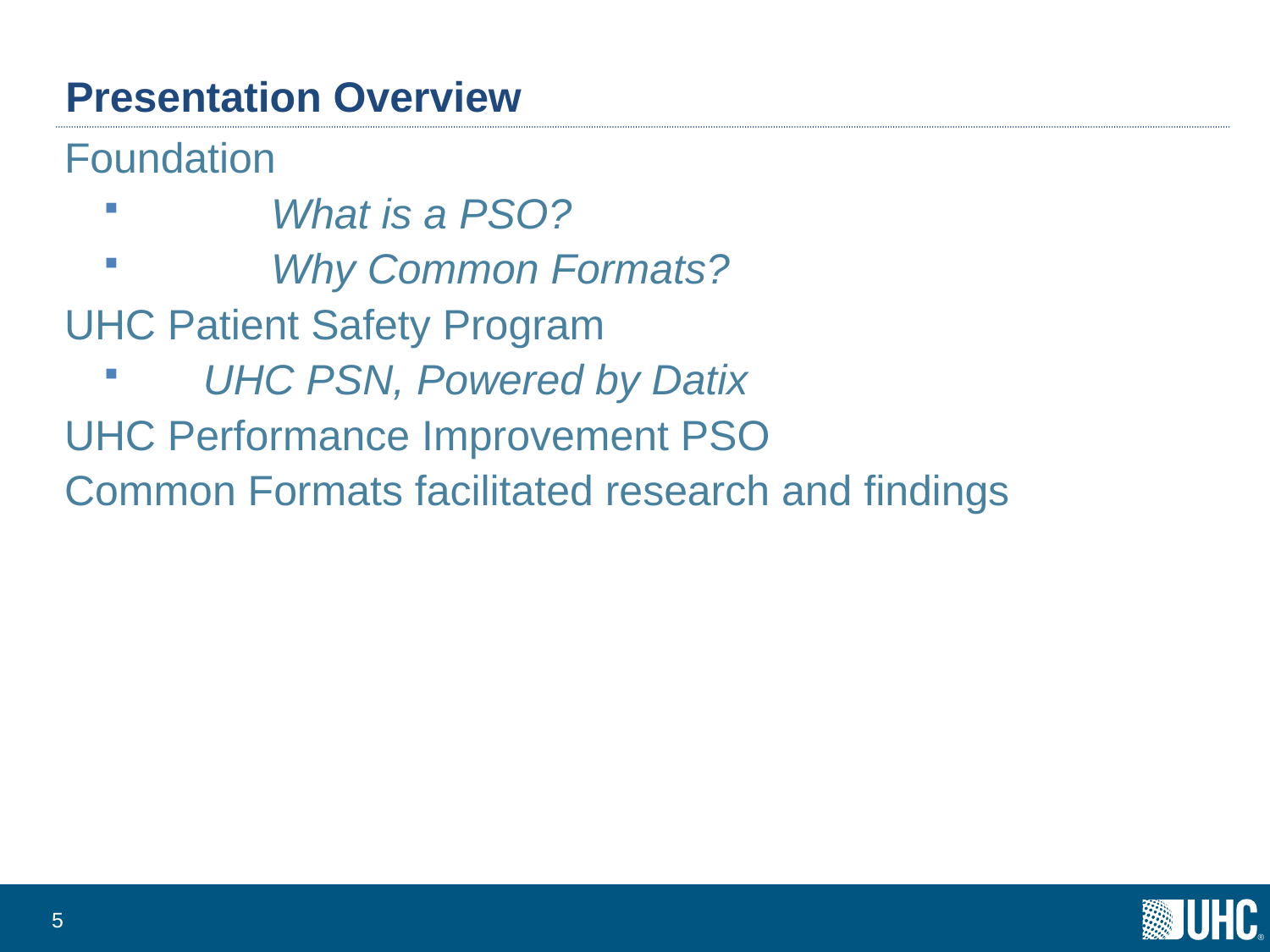

# Presentation Overview
Foundation
 	What is a PSO?
 	Why Common Formats?
UHC Patient Safety Program
     UHC PSN, Powered by Datix
UHC Performance Improvement PSO
Common Formats facilitated research and findings
5